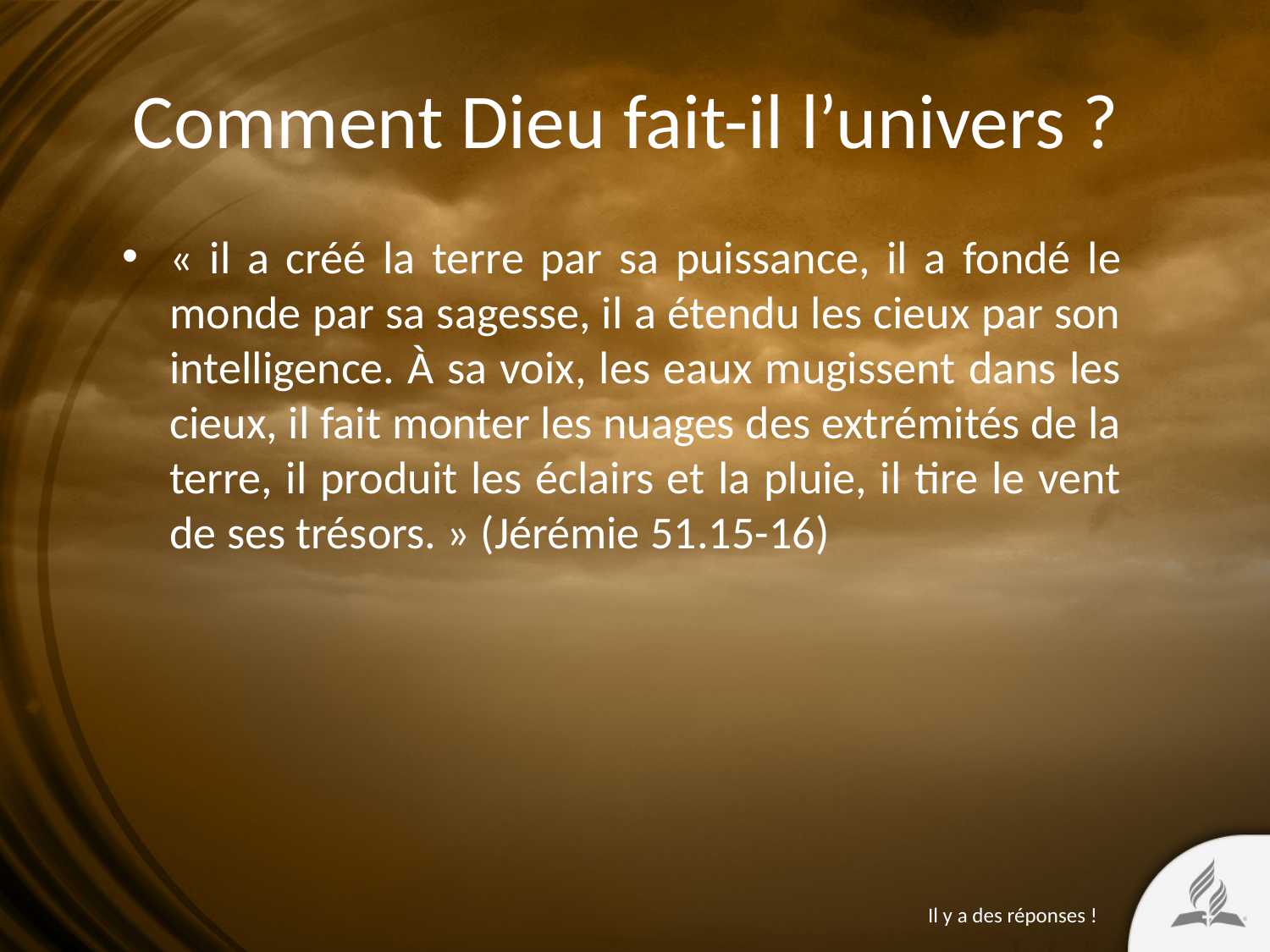

# Comment Dieu fait-il l’univers ?
« il a créé la terre par sa puissance, il a fondé le monde par sa sagesse, il a étendu les cieux par son intelligence. À sa voix, les eaux mugissent dans les cieux, il fait monter les nuages des extrémités de la terre, il produit les éclairs et la pluie, il tire le vent de ses trésors. » (Jérémie 51.15-16)
Il y a des réponses !